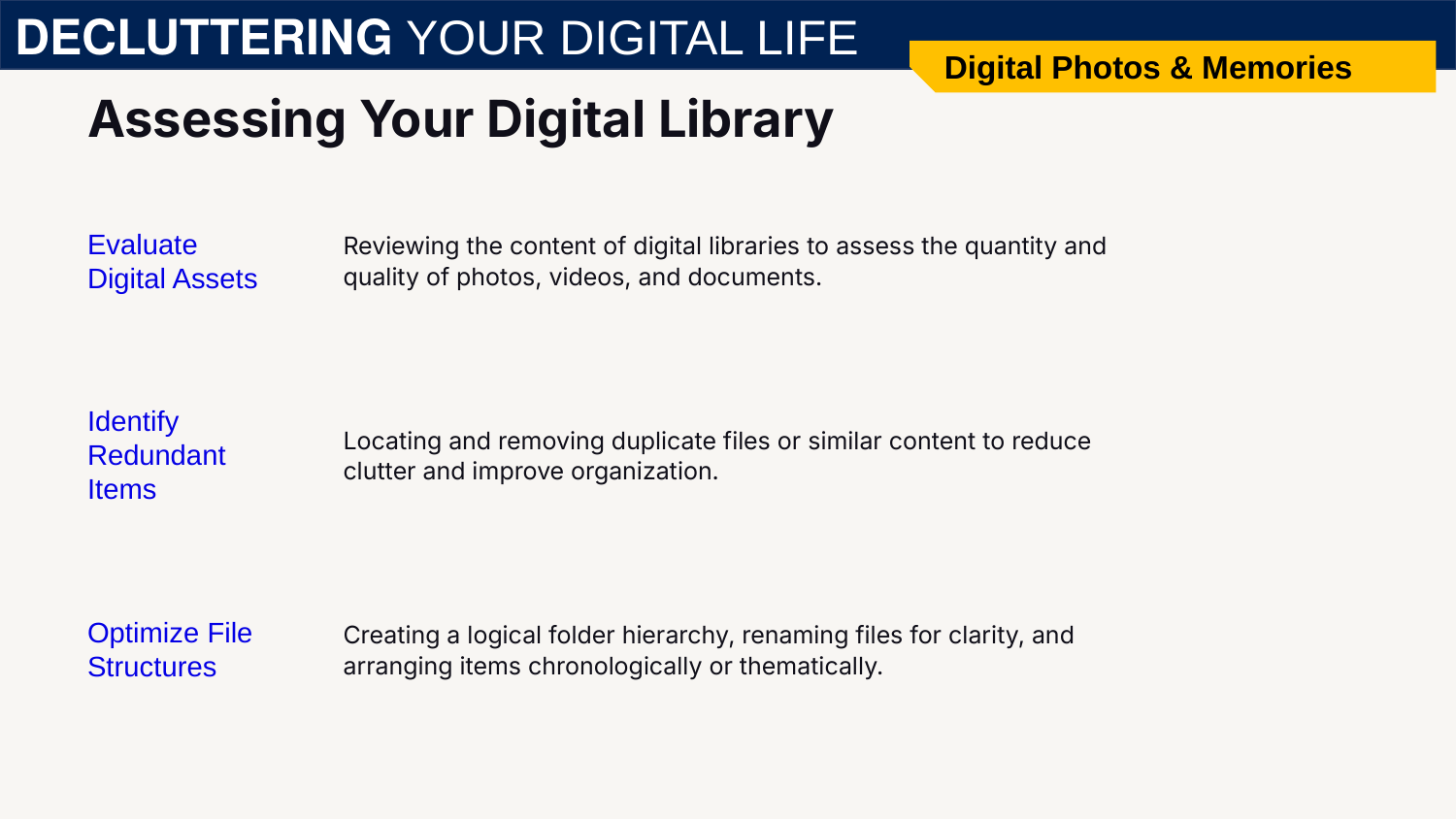

DECLUTTERING YOUR DIGITAL LIFE
Digital Photos & Memories

# Assessing Your Digital Library
Reviewing the content of digital libraries to assess the quantity and quality of photos, videos, and documents.
Evaluate Digital Assets
Locating and removing duplicate files or similar content to reduce clutter and improve organization.
Identify Redundant Items
Creating a logical folder hierarchy, renaming files for clarity, and arranging items chronologically or thematically.
Optimize File Structures